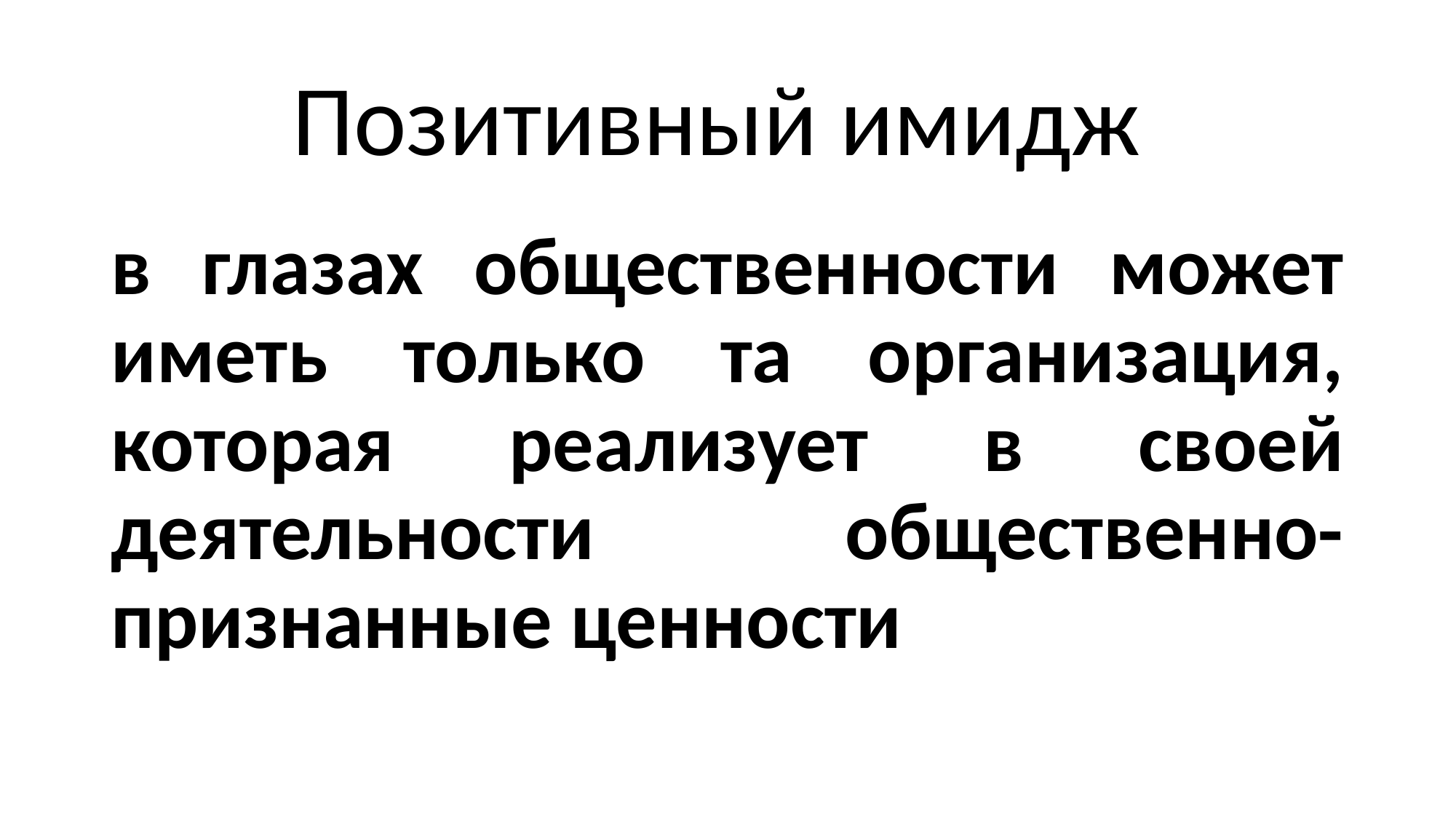

# Позитивный имидж
в глазах общественности может иметь только та организация, которая реализует в своей деятельности общественно-признанные ценности